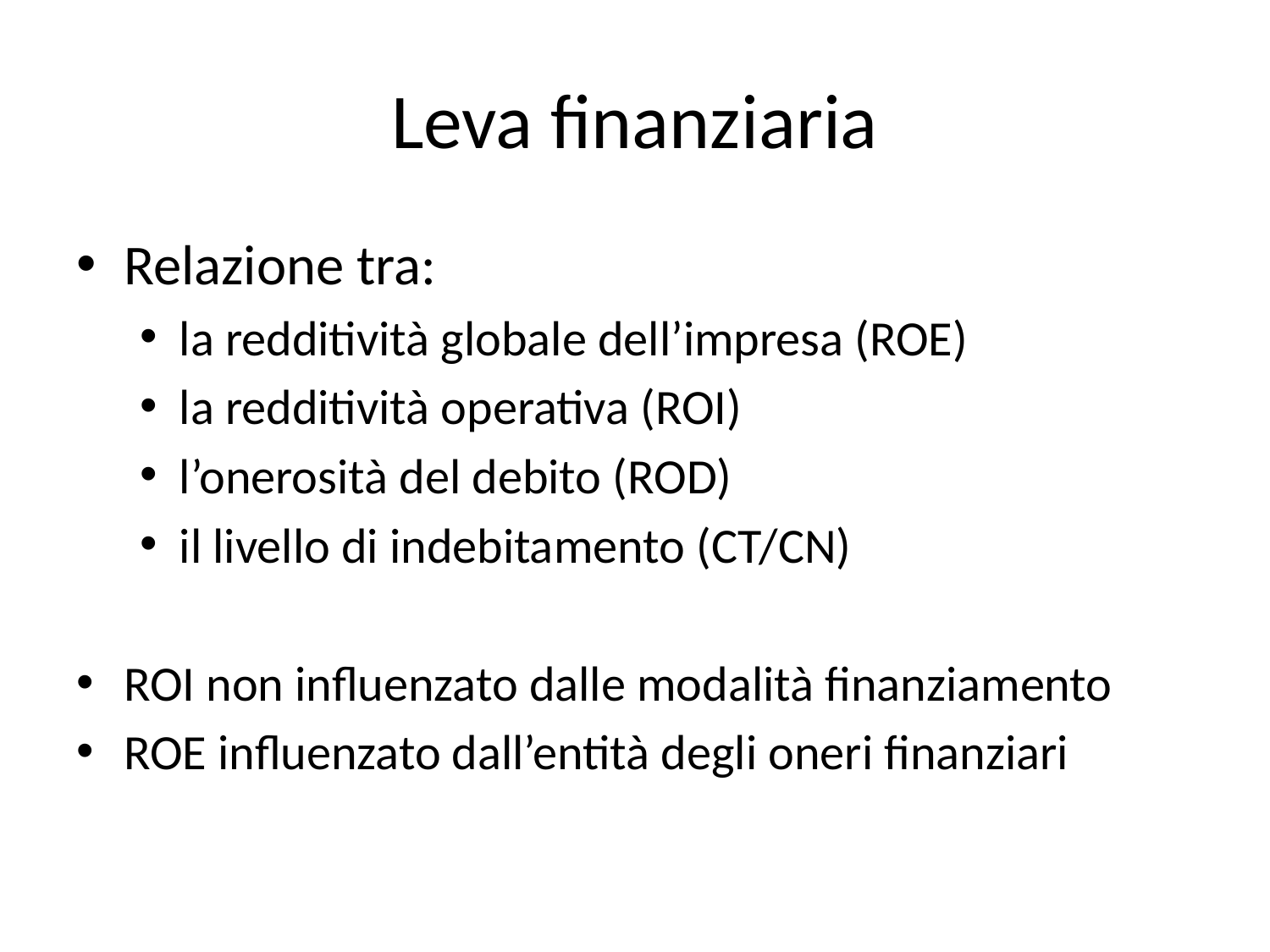

# Leva finanziaria
Relazione tra:
la redditività globale dell’impresa (ROE)
la redditività operativa (ROI)
l’onerosità del debito (ROD)
il livello di indebitamento (CT/CN)

ROI non influenzato dalle modalità finanziamento
ROE influenzato dall’entità degli oneri finanziari